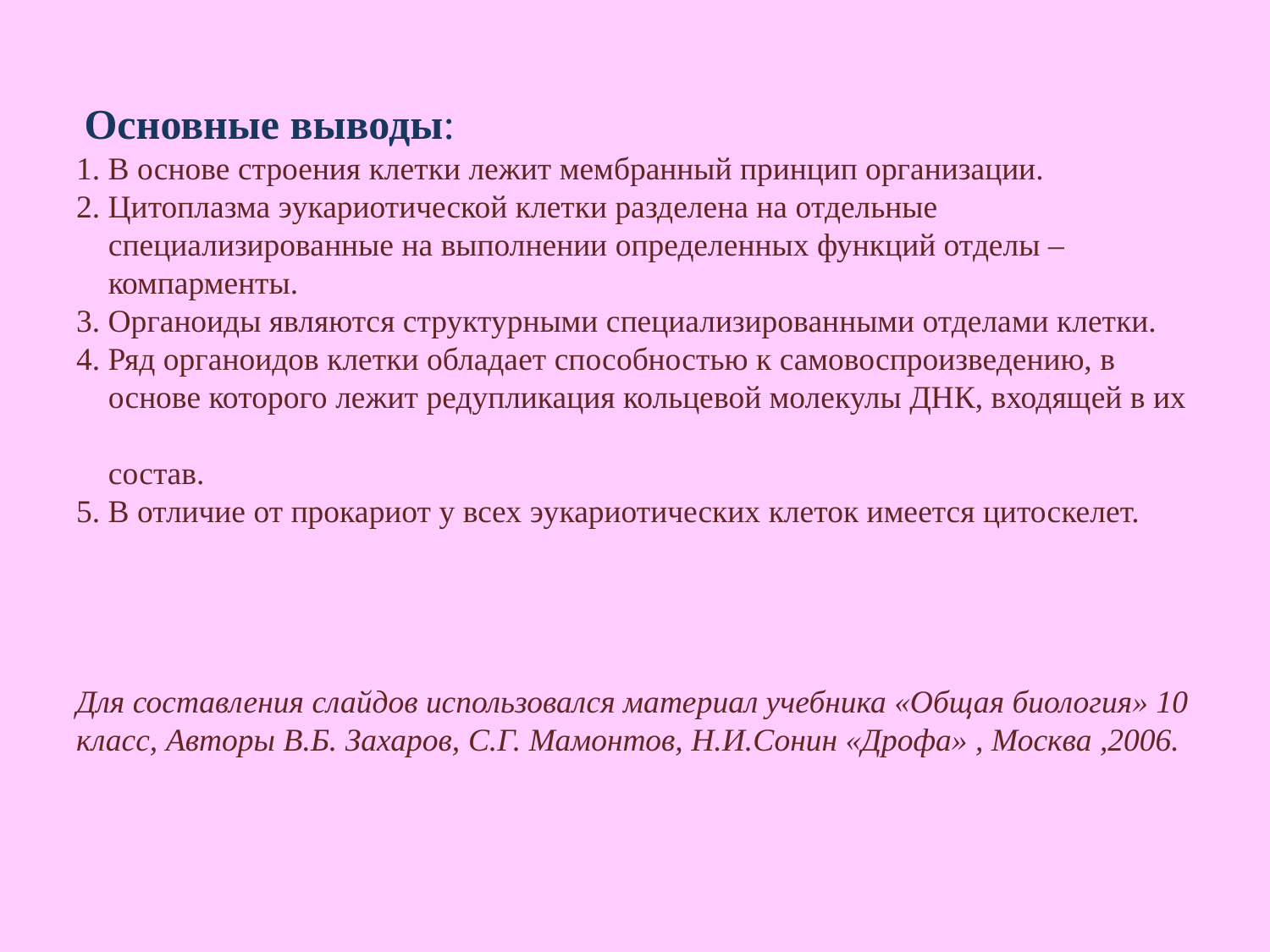

# Основные выводы: 1. В основе строения клетки лежит мембранный принцип организации. 2. Цитоплазма эукариотической клетки разделена на отдельные специализированные на выполнении определенных функций отделы – компарменты. 3. Органоиды являются структурными специализированными отделами клетки. 4. Ряд органоидов клетки обладает способностью к самовоспроизведению, в основе которого лежит редупликация кольцевой молекулы ДНК, входящей в их состав. 5. В отличие от прокариот у всех эукариотических клеток имеется цитоскелет. Для составления слайдов использовался материал учебника «Общая биология» 10 класс, Авторы В.Б. Захаров, С.Г. Мамонтов, Н.И.Сонин «Дрофа» , Москва ,2006.